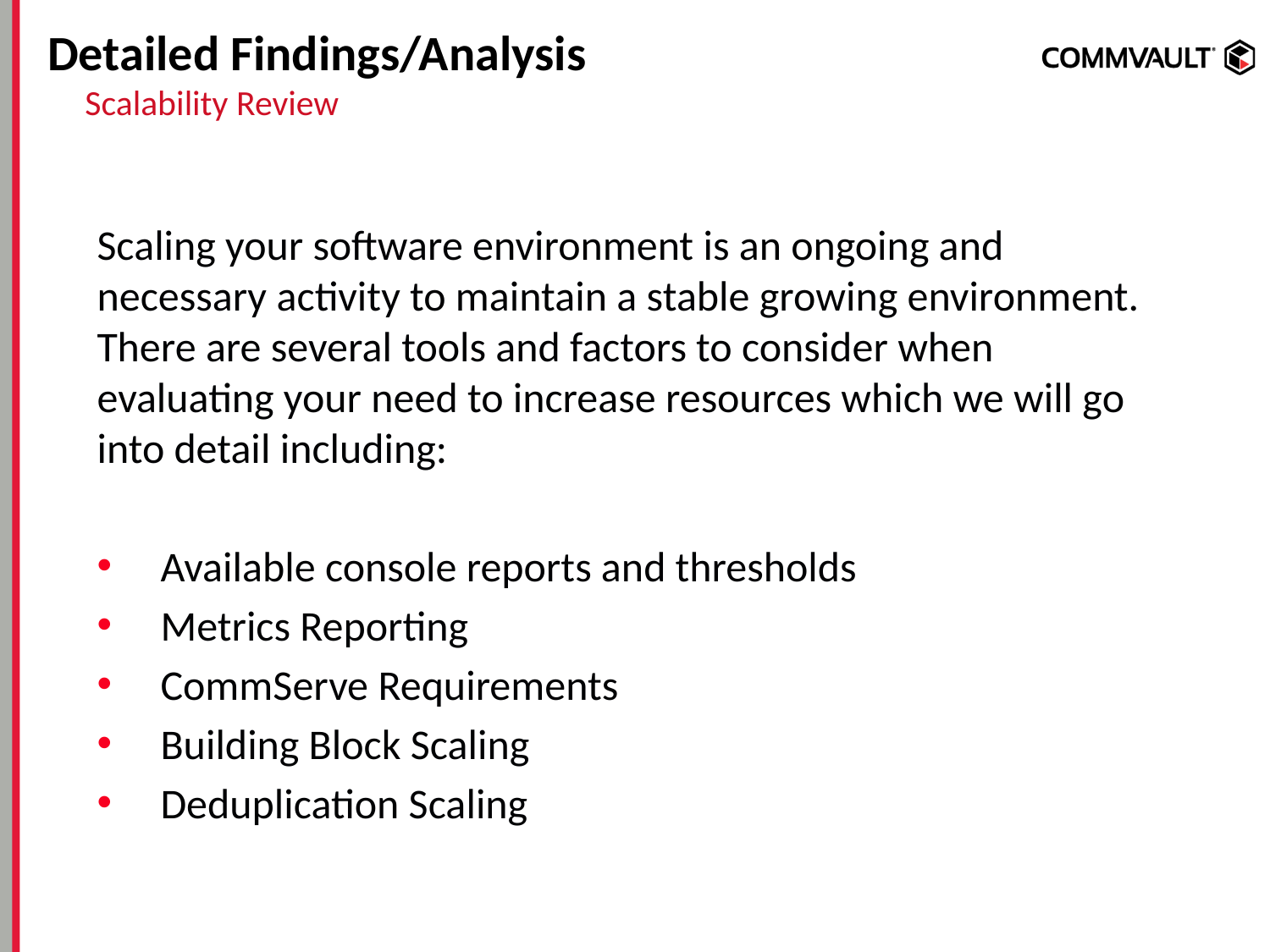

# Detailed Findings/Analysis
Scalability Review
Scaling your software environment is an ongoing and necessary activity to maintain a stable growing environment. There are several tools and factors to consider when evaluating your need to increase resources which we will go into detail including:

Available console reports and thresholds
Metrics Reporting
CommServe Requirements
Building Block Scaling
Deduplication Scaling